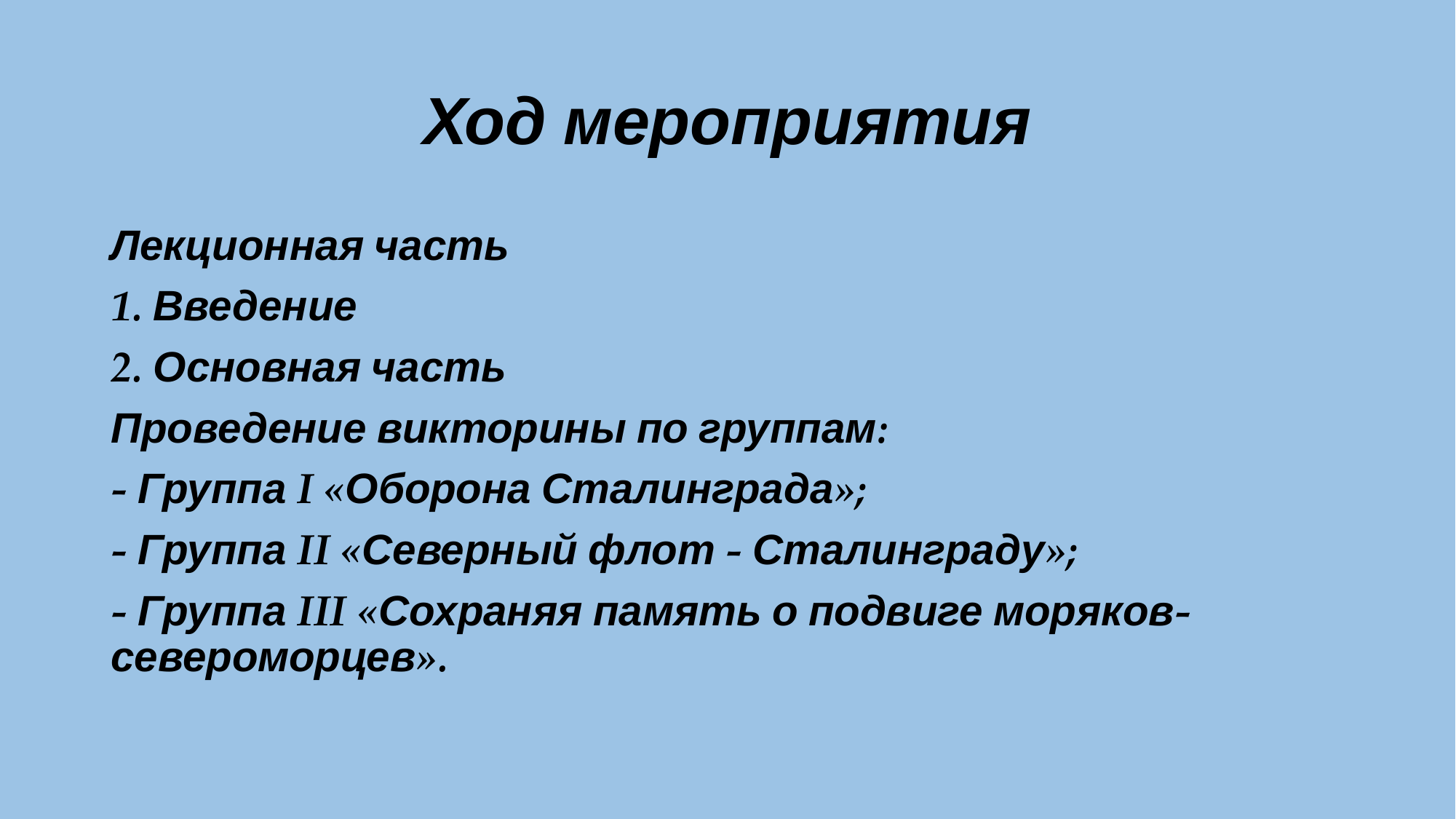

# Ход мероприятия
Лекционная часть
1. Введение
2. Основная часть
Проведение викторины по группам:
- Группа I «Оборона Сталинграда»;
- Группа II «Северный флот - Сталинграду»;
- Группа III «Сохраняя память о подвиге моряков-североморцев».